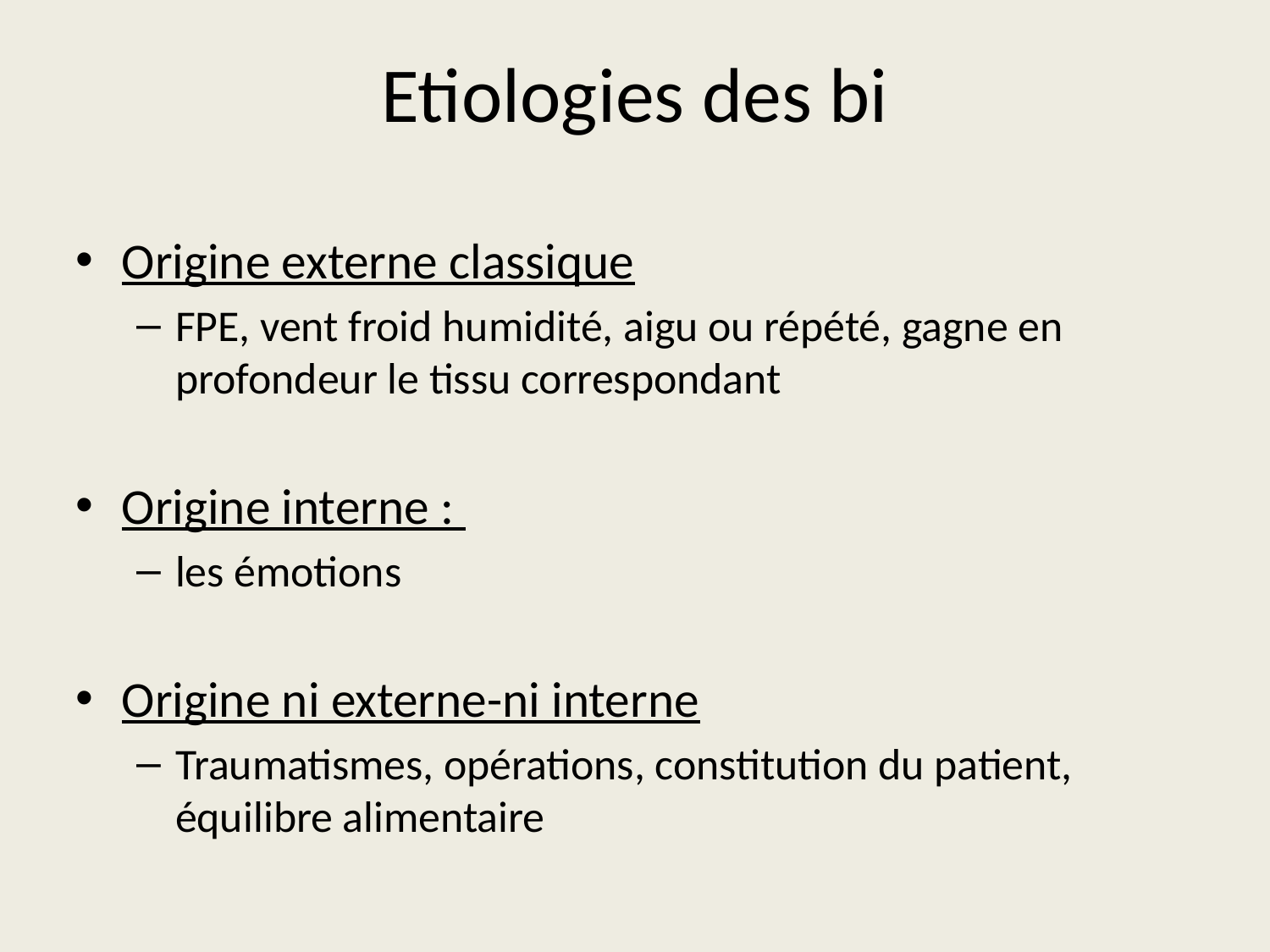

# Etiologies des bi
Origine externe classique
FPE, vent froid humidité, aigu ou répété, gagne en profondeur le tissu correspondant

Origine interne :
les émotions

Origine ni externe-ni interne
Traumatismes, opérations, constitution du patient, équilibre alimentaire